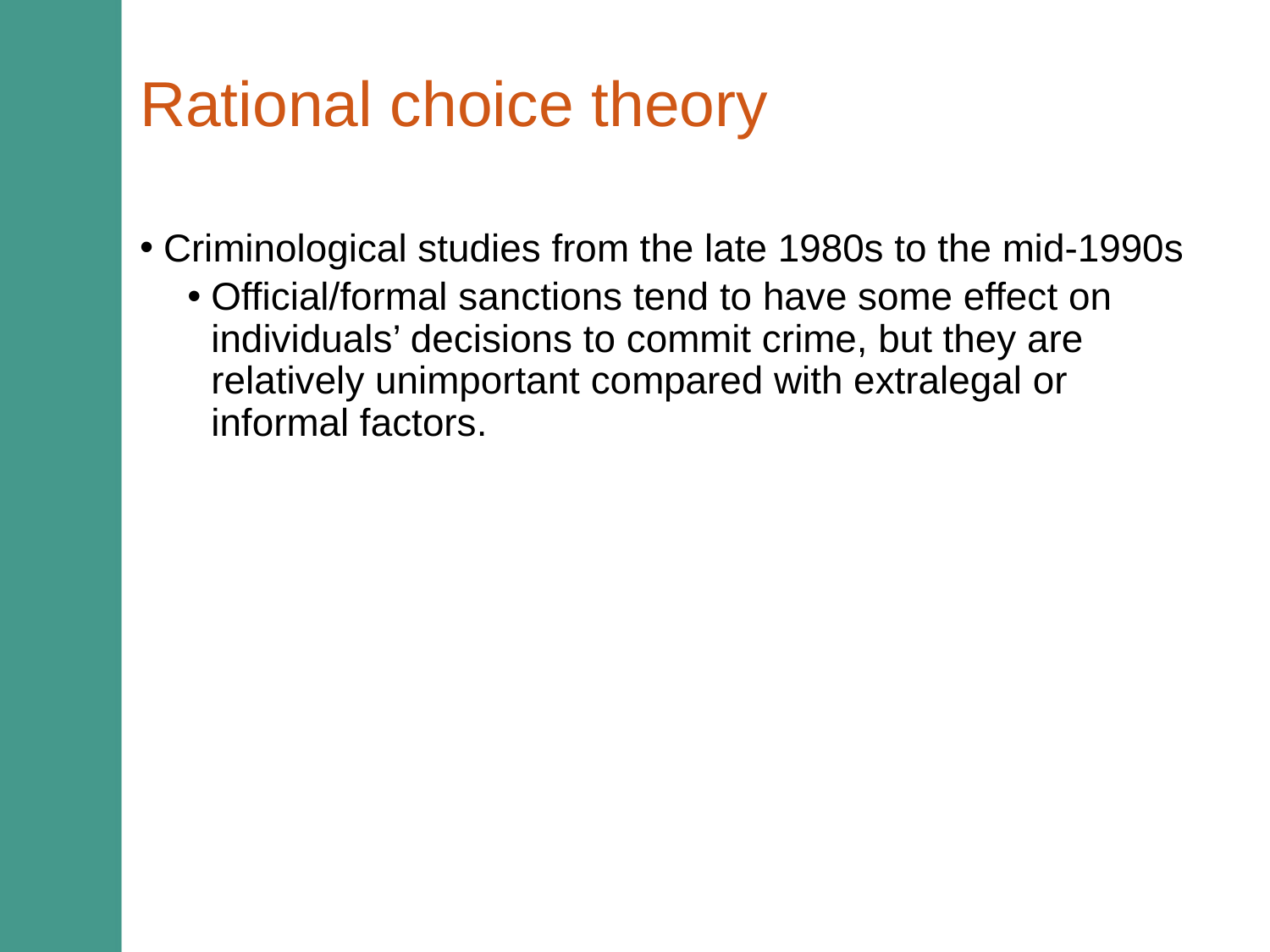

# Rational choice theory
Criminological studies from the late 1980s to the mid-1990s
Official/formal sanctions tend to have some effect on individuals’ decisions to commit crime, but they are relatively unimportant compared with extralegal or informal factors.